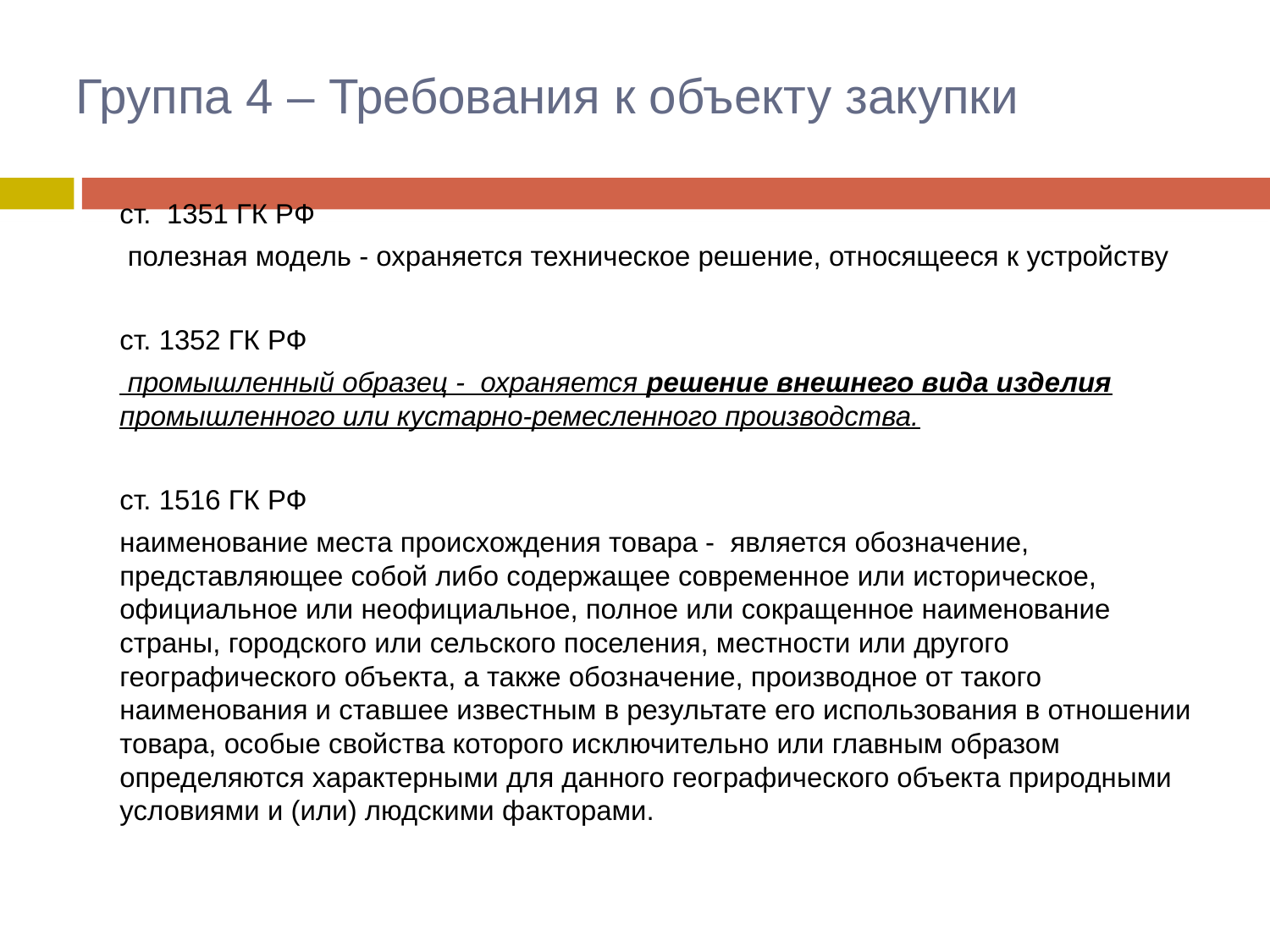

# Группа 4 – Требования к объекту закупки

	ст.  1351 ГК РФ
	 полезная модель - охраняется техническое решение, относящееся к устройству

	ст. 1352 ГК РФ
	 промышленный образец -  охраняется решение внешнего вида изделия промышленного или кустарно-ремесленного производства.

	ст. 1516 ГК РФ
	наименование места происхождения товара -  является обозначение, представляющее собой либо содержащее современное или историческое, официальное или неофициальное, полное или сокращенное наименование страны, городского или сельского поселения, местности или другого географического объекта, а также обозначение, производное от такого наименования и ставшее известным в результате его использования в отношении товара, особые свойства которого исключительно или главным образом определяются характерными для данного географического объекта природными условиями и (или) людскими факторами.